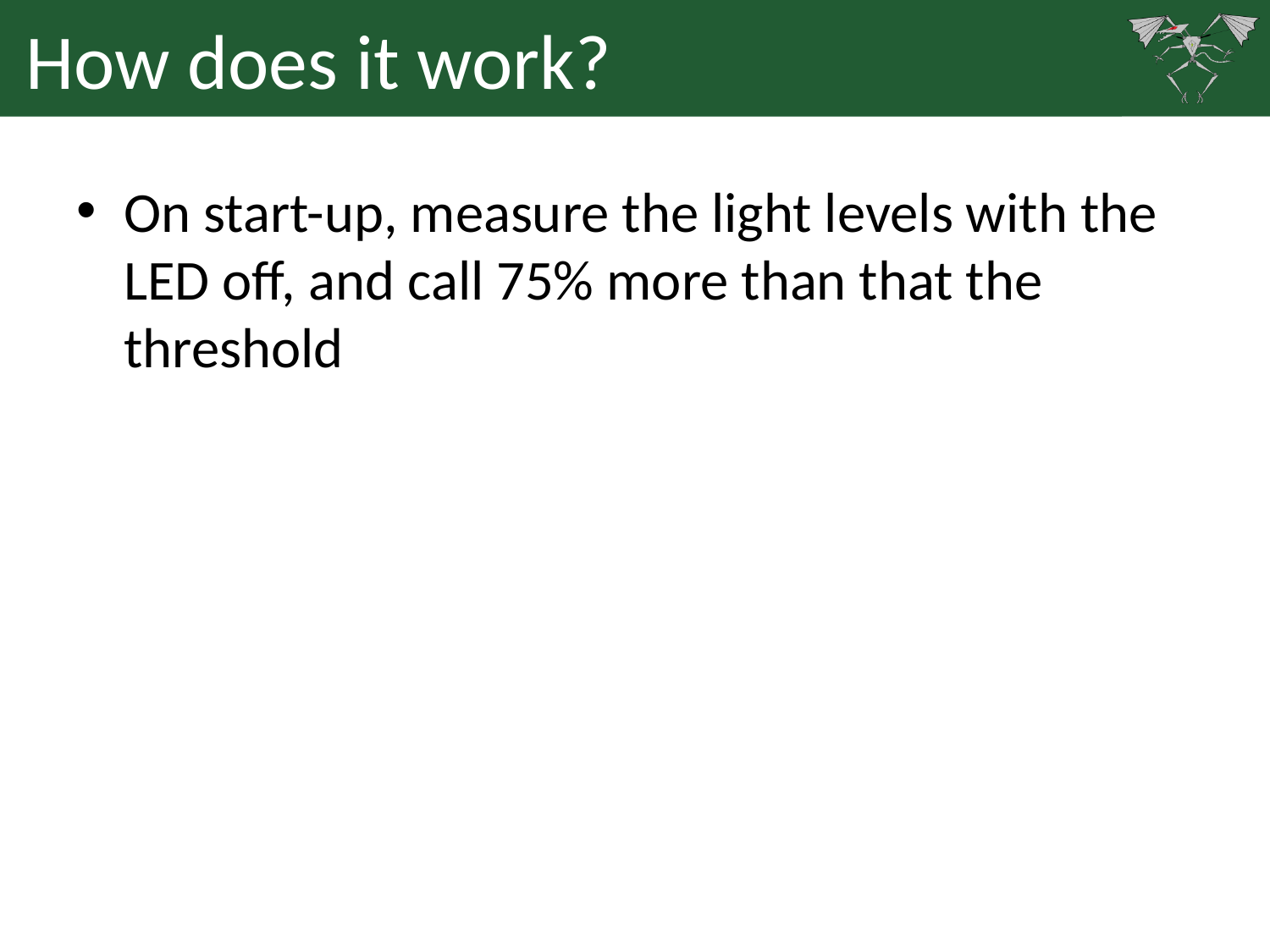

# How does it work?
On start-up, measure the light levels with the LED off, and call 75% more than that the threshold